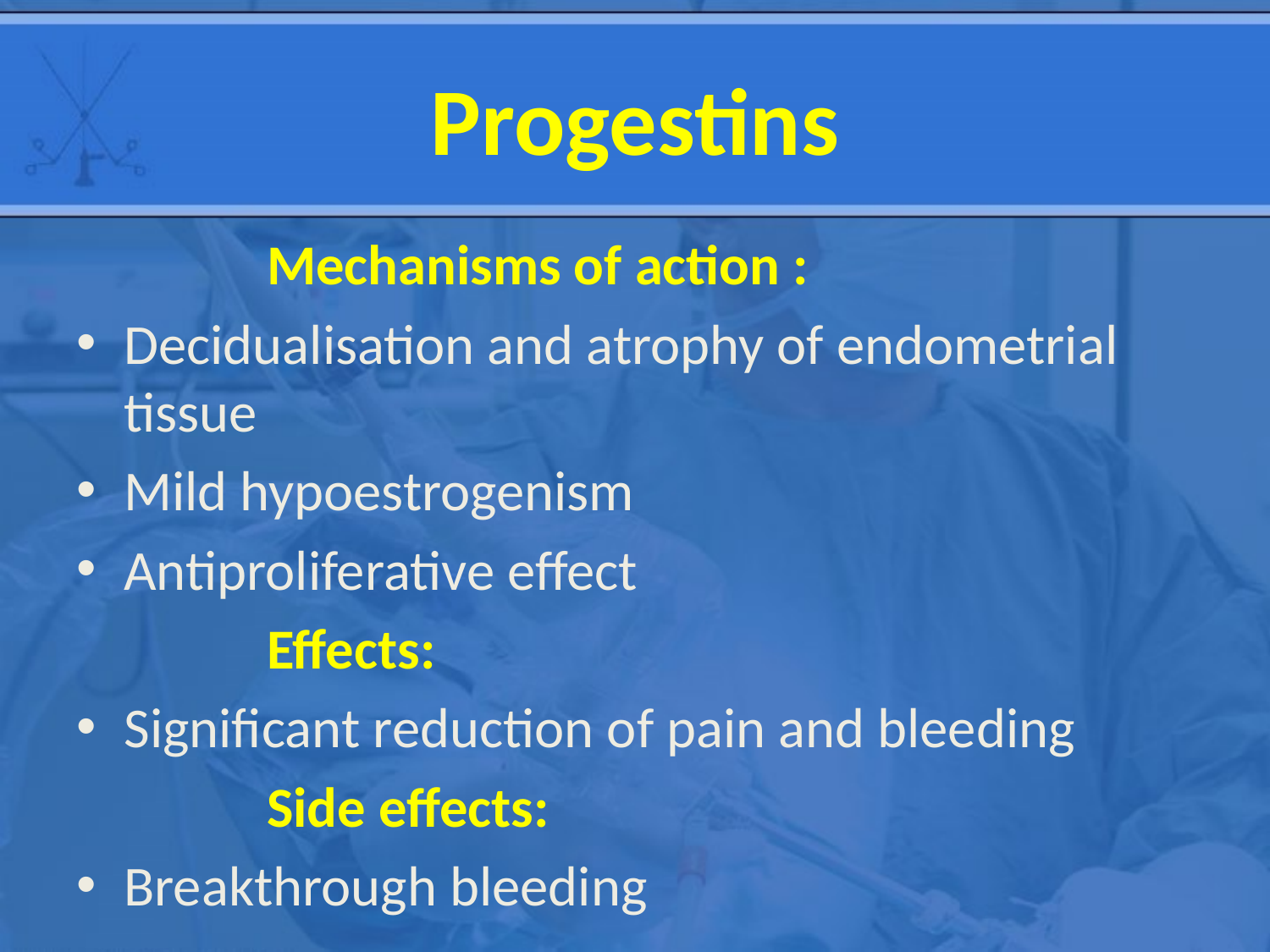

# Progestins
               Mechanisms of action :
Decidualisation and atrophy of endometrial tissue
Mild hypoestrogenism
Antiproliferative effect
               Effects:
Significant reduction of pain and bleeding
               Side effects:
Breakthrough bleeding